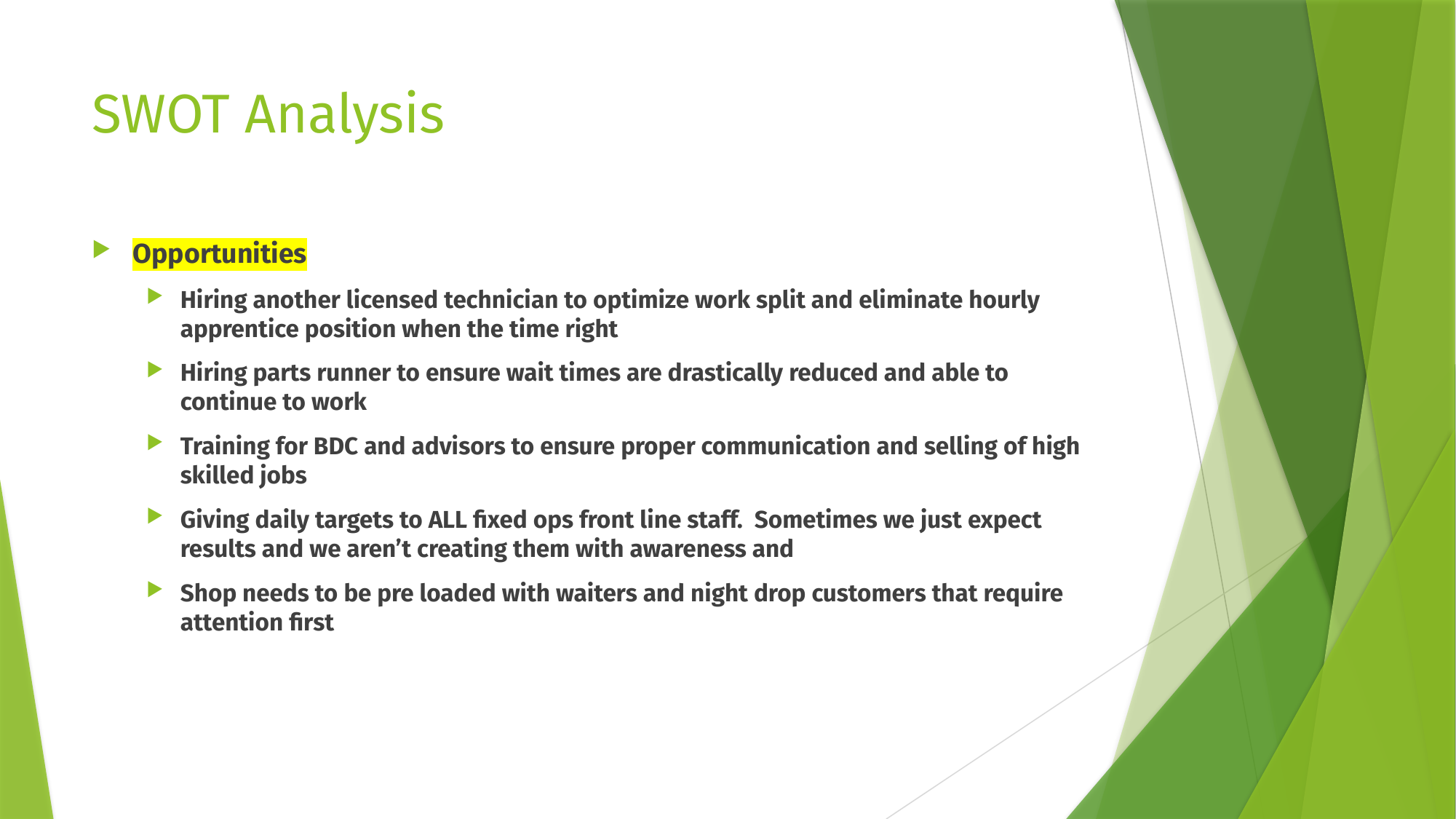

# SWOT Analysis
Opportunities
Hiring another licensed technician to optimize work split and eliminate hourly apprentice position when the time right
Hiring parts runner to ensure wait times are drastically reduced and able to continue to work
Training for BDC and advisors to ensure proper communication and selling of high skilled jobs
Giving daily targets to ALL fixed ops front line staff.  Sometimes we just expect results and we aren’t creating them with awareness and
Shop needs to be pre loaded with waiters and night drop customers that require attention first